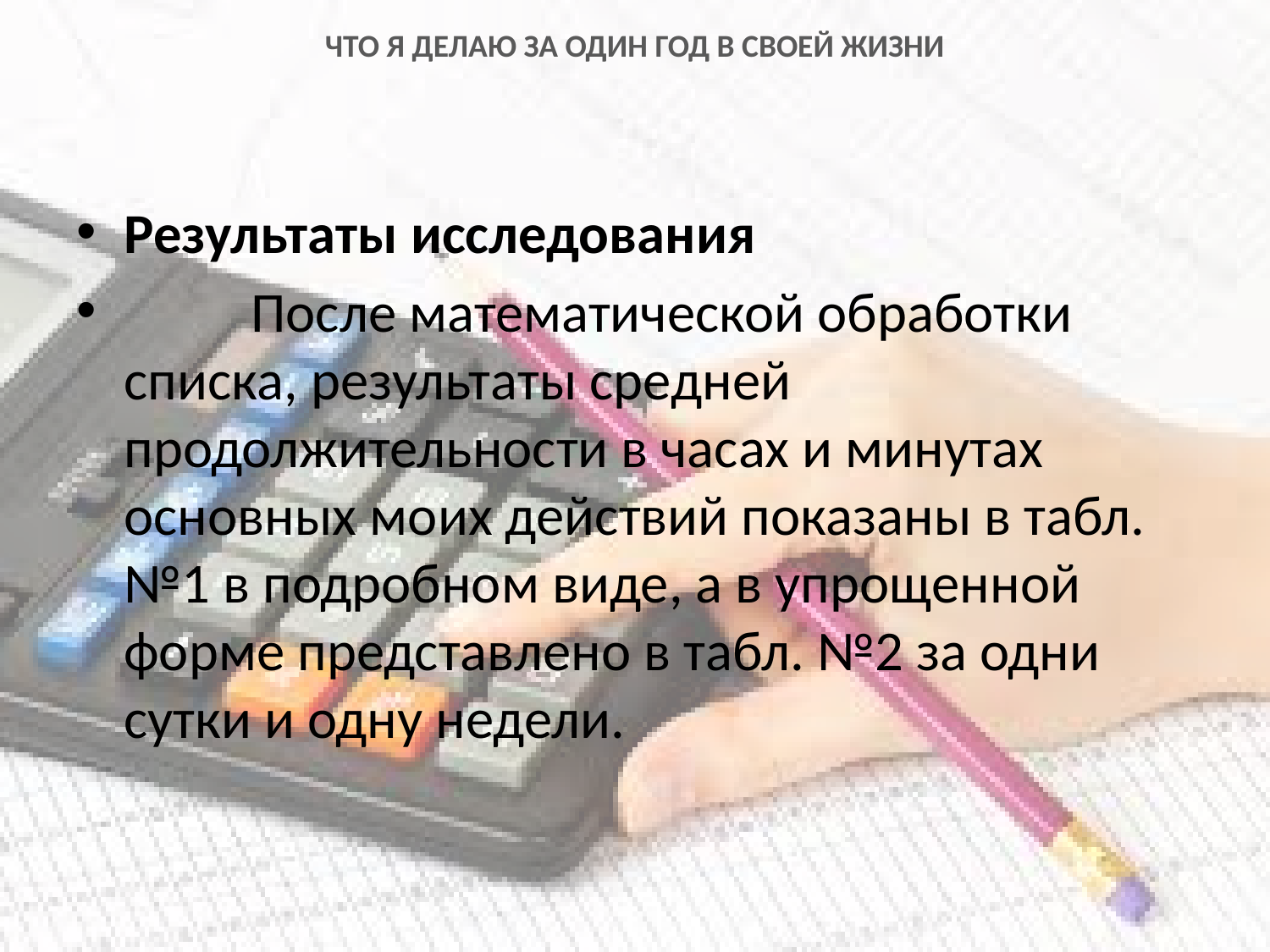

# ЧТО Я ДЕЛАЮ ЗА ОДИН ГОД В СВОЕЙ ЖИЗНИ
Результаты исследования
	После математической обработки списка, результаты средней продолжительности в часах и минутах основных моих действий показаны в табл.№1 в подробном виде, а в упрощенной форме представлено в табл. №2 за одни сутки и одну недели.